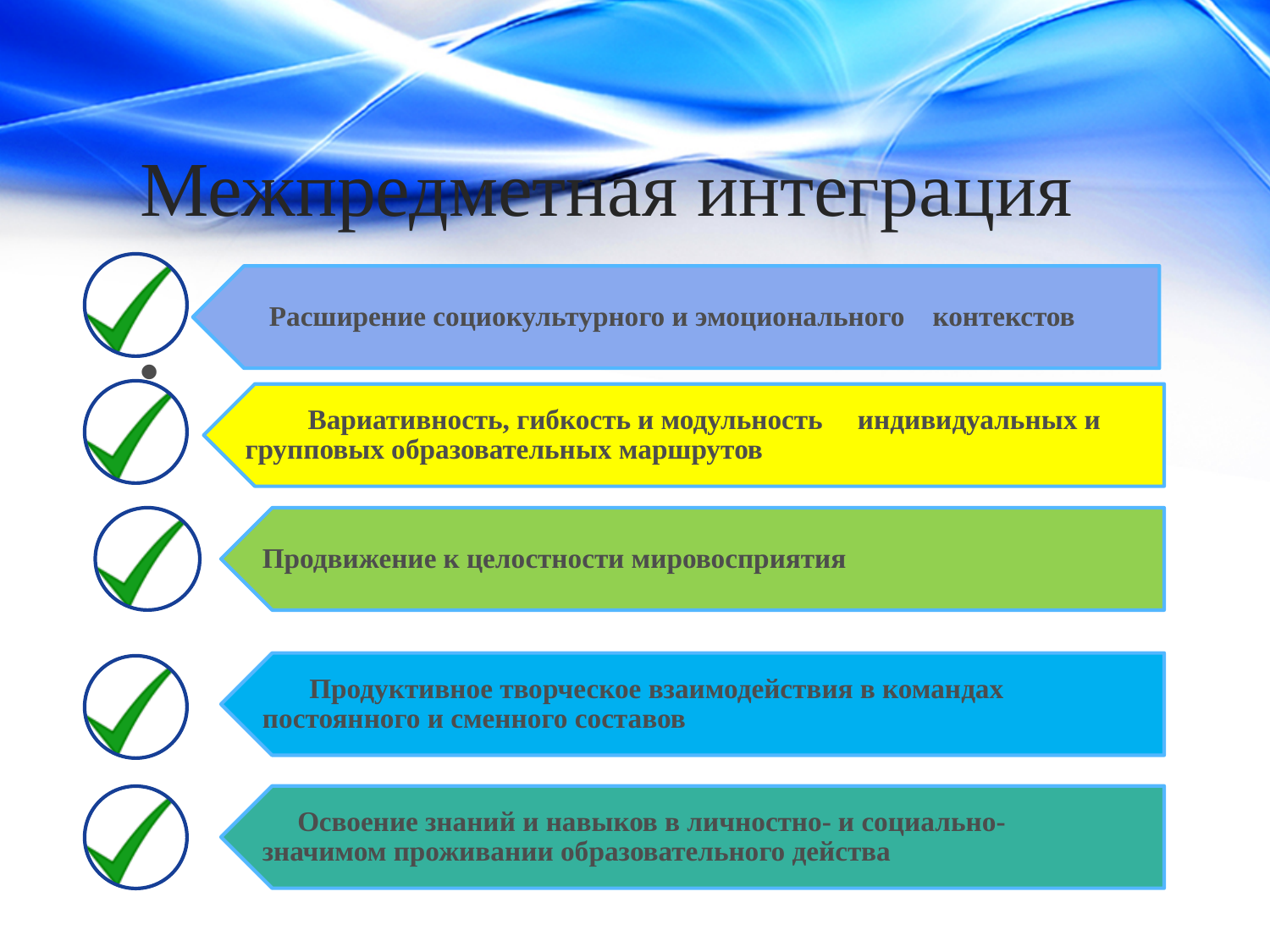

# Межпредметная интеграция
     Расширение социокультурного и эмоционального    контекстов
        Вариативность, гибкость и модульность     индивидуальных и групповых образовательных маршрутов
Продвижение к целостности мировосприятия
      Продуктивное творческое взаимодействия в командах постоянного и сменного составов
     Освоение знаний и навыков в личностно- и социально-значимом проживании образовательного действа